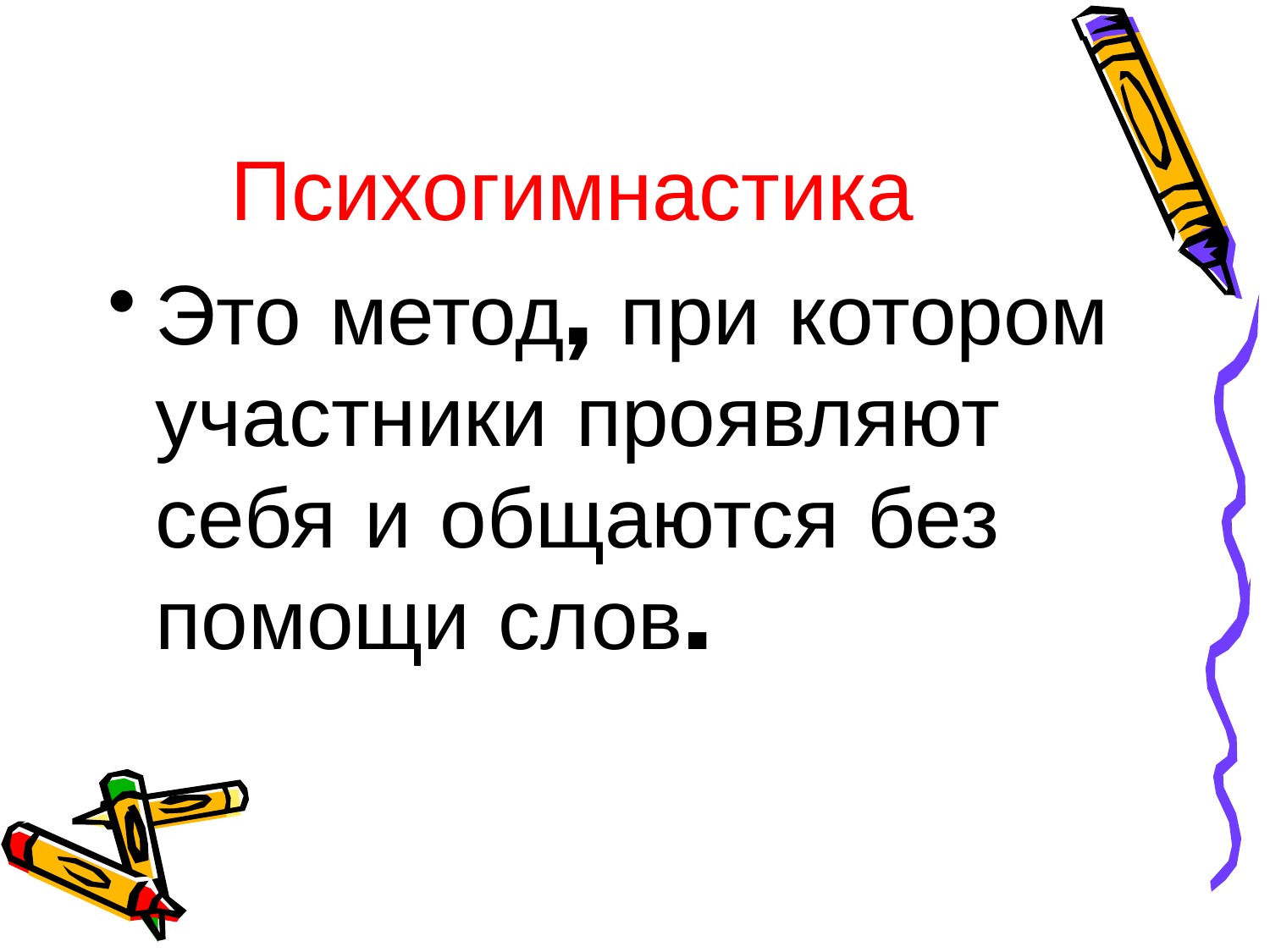

# Психогимнастика
Это метод, при котором участники проявляют себя и общаются без помощи слов.